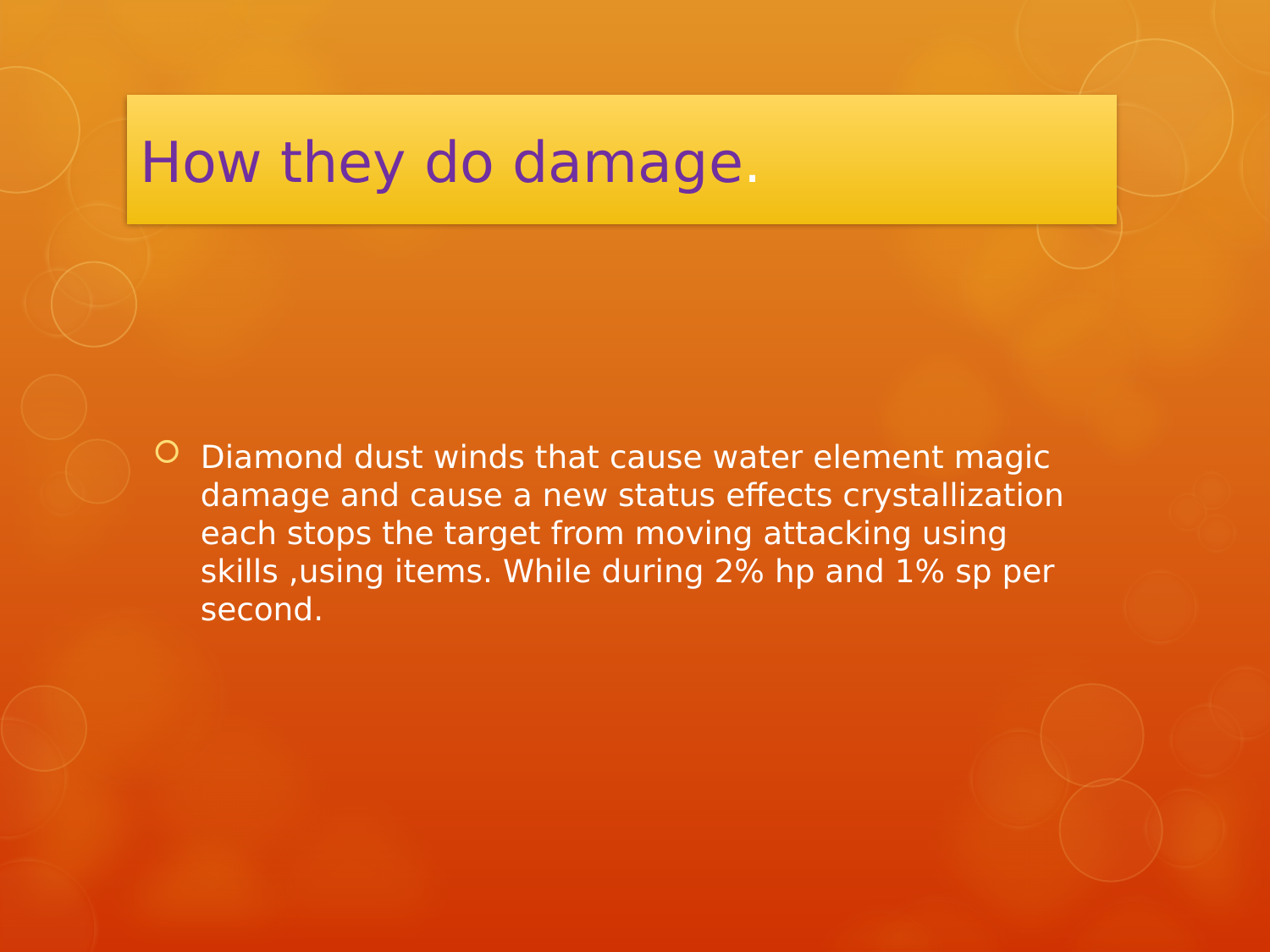

# How they do damage.
Diamond dust winds that cause water element magic damage and cause a new status effects crystallization each stops the target from moving attacking using skills ,using items. While during 2% hp and 1% sp per second.